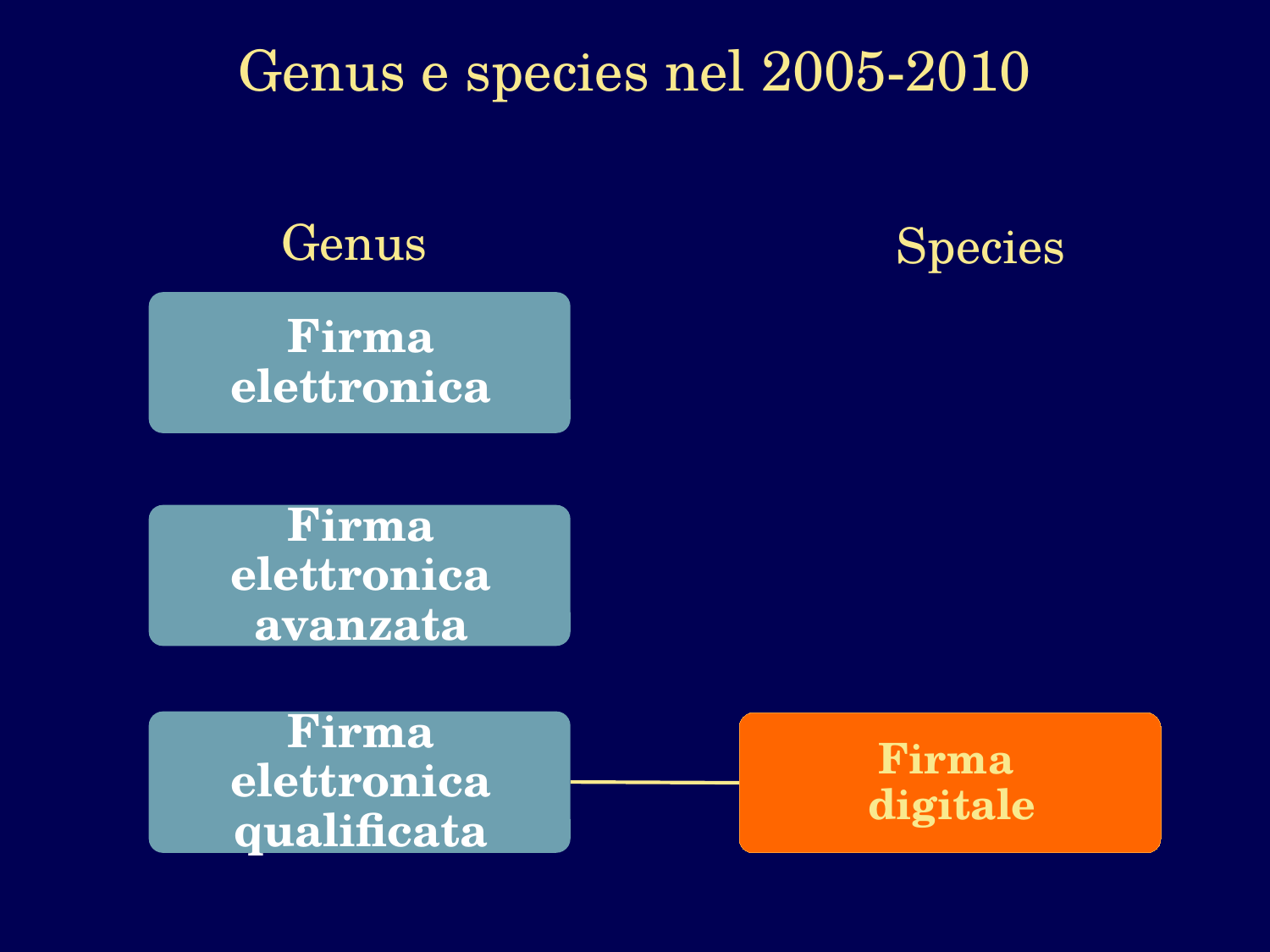

Genus e species nel 2005-2010
Genus
Species
Firma elettronica
Firma elettronica avanzata
Firma elettronica qualificata

Firma
digitale